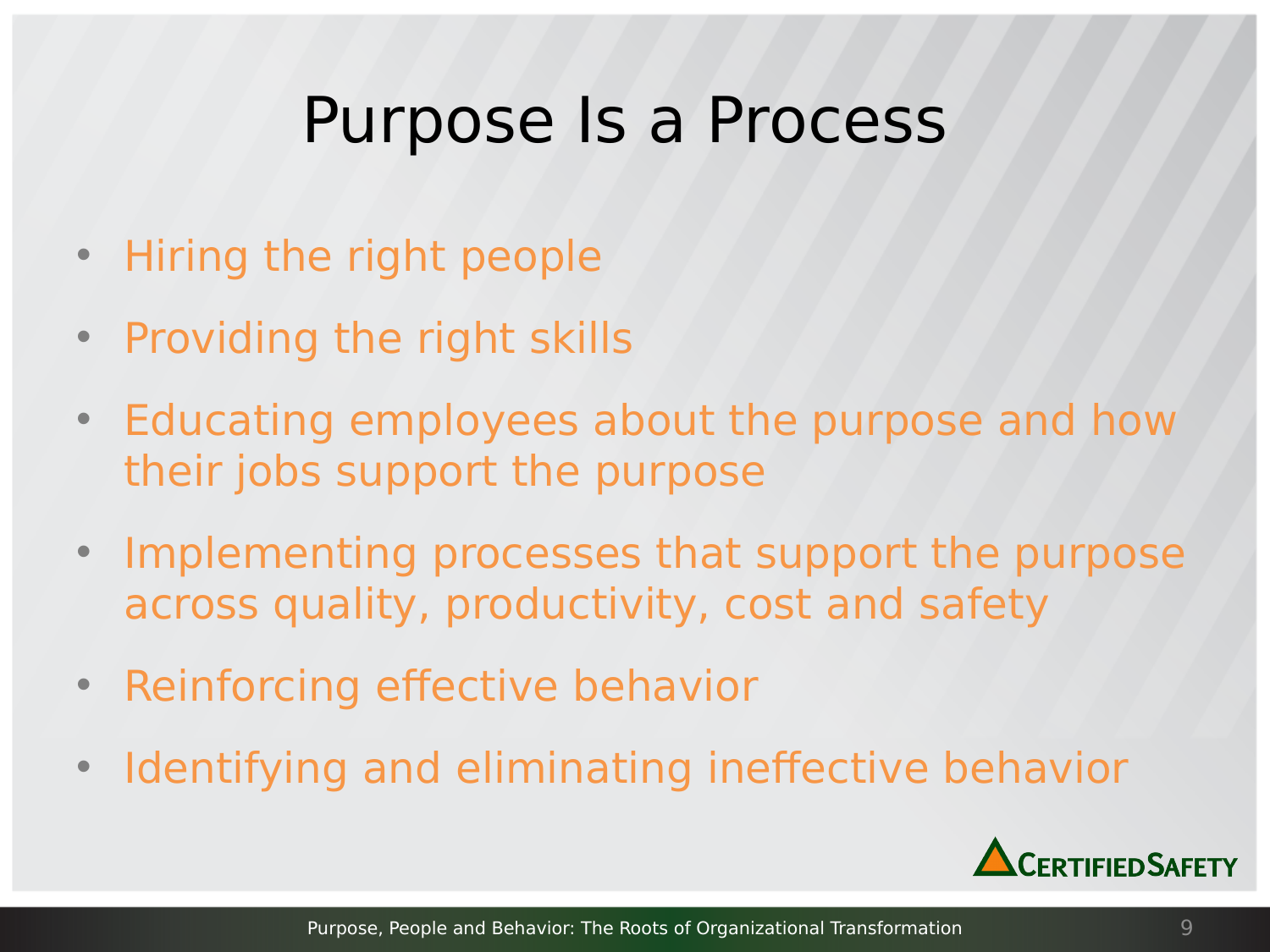

# Purpose Is a Process
Hiring the right people
Providing the right skills
Educating employees about the purpose and how their jobs support the purpose
Implementing processes that support the purpose across quality, productivity, cost and safety
Reinforcing effective behavior
Identifying and eliminating ineffective behavior
9
Purpose, People and Behavior: The Roots of Organizational Transformation